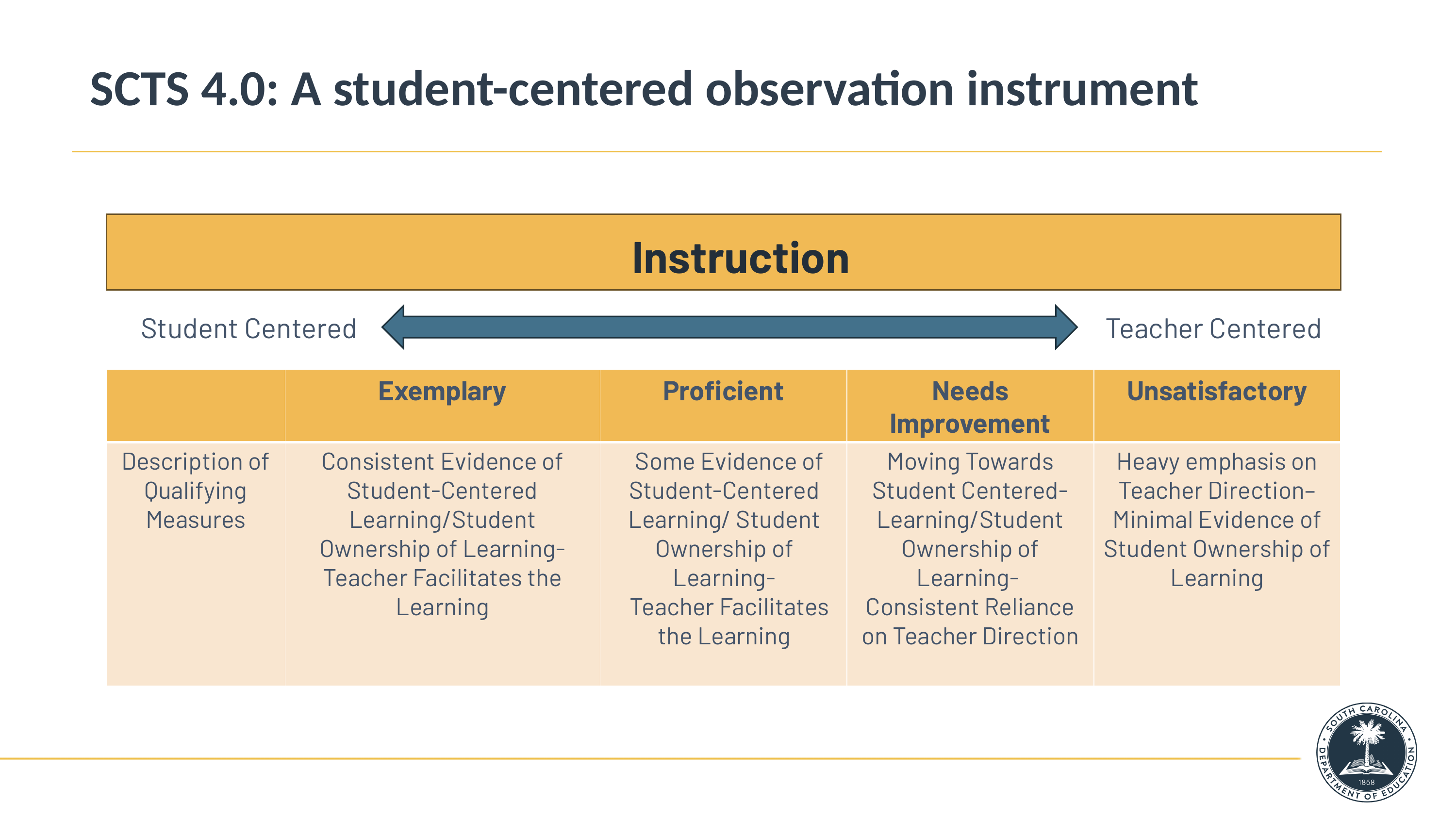

# SCTS 4.0: A student-centered observation instrument

Instruction

Student Centered
Teacher Centered
|  | Exemplary | Proficient | Needs Improvement | Unsatisfactory |
| --- | --- | --- | --- | --- |
| Description of Qualifying Measures | Consistent Evidence of Student-Centered Learning/Student Ownership of Learning- Teacher Facilitates the Learning | Some Evidence of Student-Centered Learning/ Student Ownership of Learning- Teacher Facilitates the Learning | Moving Towards Student Centered- Learning/Student Ownership of Learning- Consistent Reliance on Teacher Direction | Heavy emphasis on Teacher Direction– Minimal Evidence of Student Ownership of Learning |